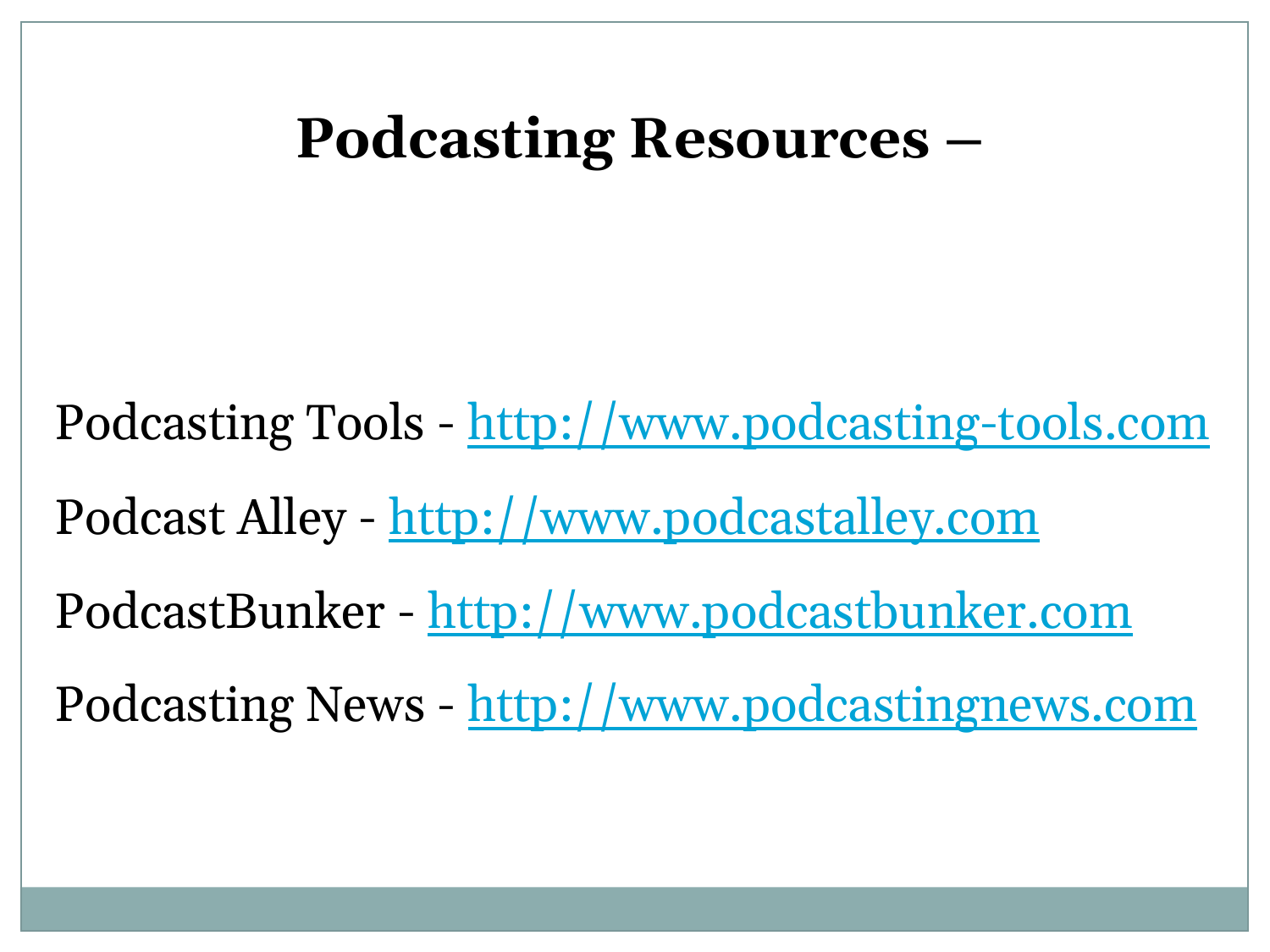

Podcasting Resources –

Podcasting Tools - http://www.podcasting-tools.com
Podcast Alley - http://www.podcastalley.com
PodcastBunker - http://www.podcastbunker.com
Podcasting News - http://www.podcastingnews.com